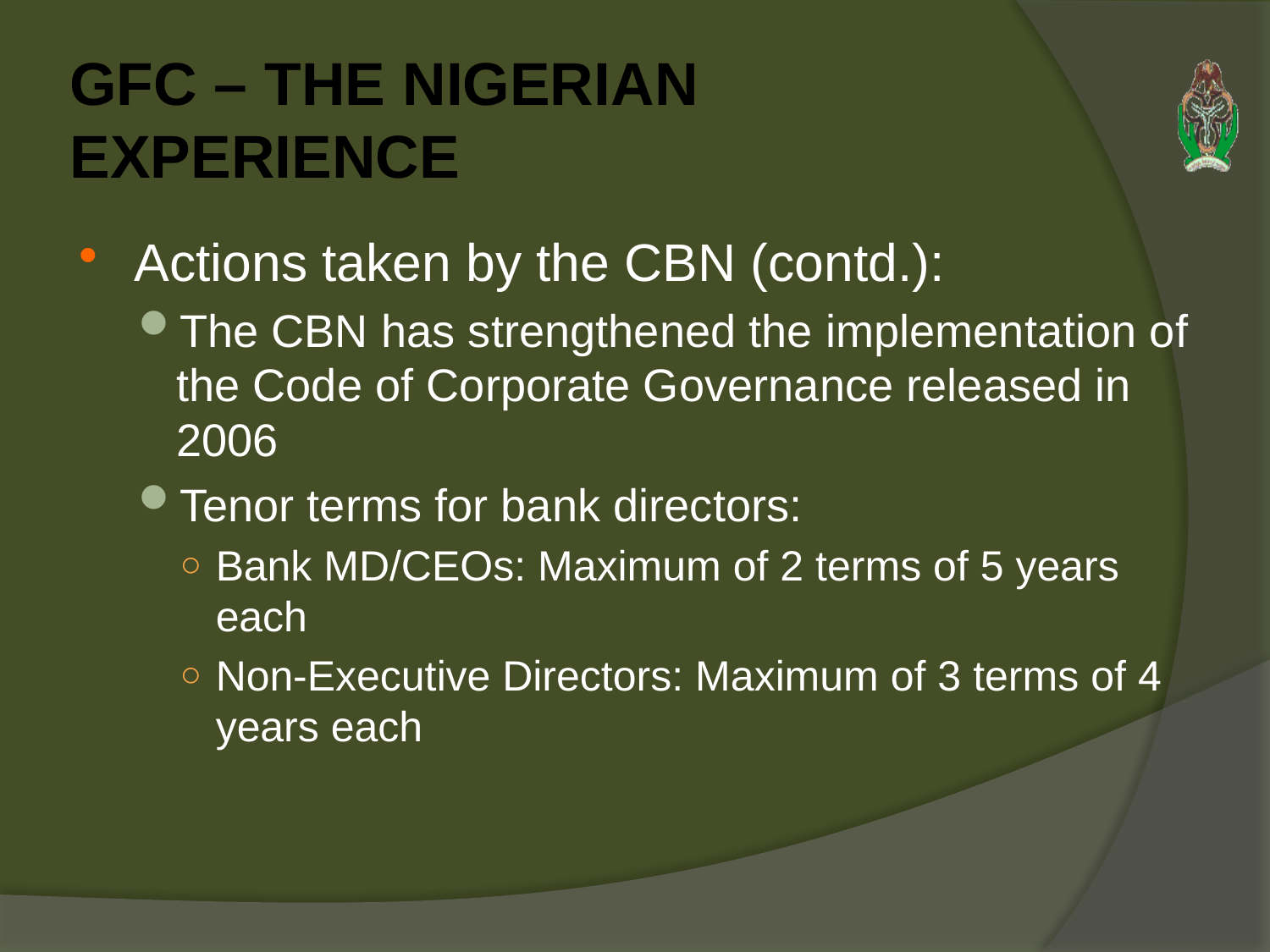

# GFC – THE NIGERIAN EXPERIENCE
Actions taken by the CBN (contd.):
The CBN has strengthened the implementation of the Code of Corporate Governance released in 2006
Tenor terms for bank directors:
Bank MD/CEOs: Maximum of 2 terms of 5 years each
Non-Executive Directors: Maximum of 3 terms of 4 years each